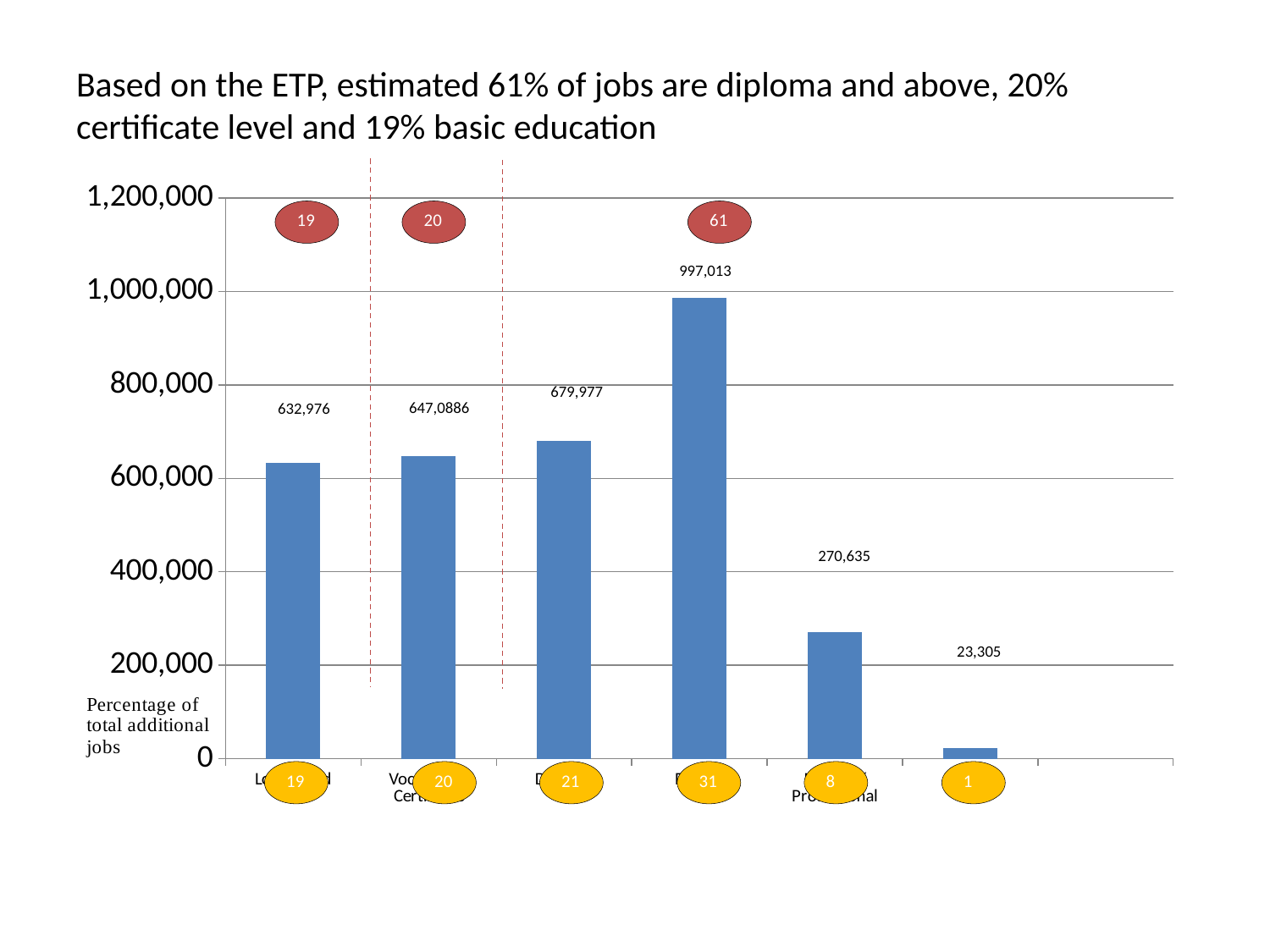

# Based on the ETP, estimated 61% of jobs are diploma and above, 20% certificate level and 19% basic education

### Chart

| Category | Column3 |
|---|---|
| Low Skilled | 632976.0 |
| Vocational/Certificate | 647088.0 |
| Diploma | 679977.0 |
| Degree | 987013.0 |
| Masters/Professional | 270635.0 |
| PhD | 23305.0 |
997,013
679,977
647,0886
632,976
270,635
23,305